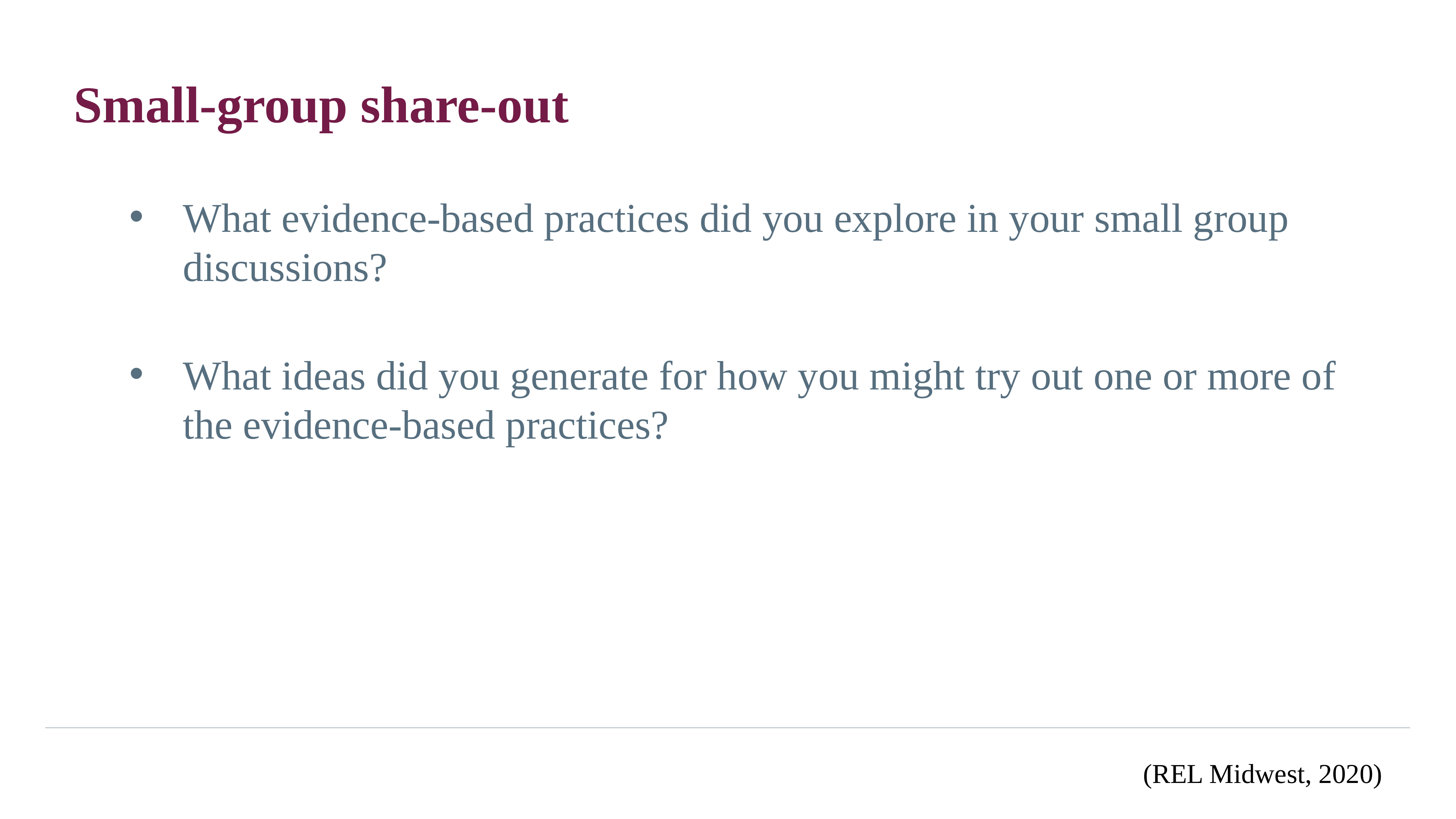

# Small-group share-out
What evidence-based practices did you explore in your small group discussions?
What ideas did you generate for how you might try out one or more of the evidence-based practices?
(REL Midwest, 2020)